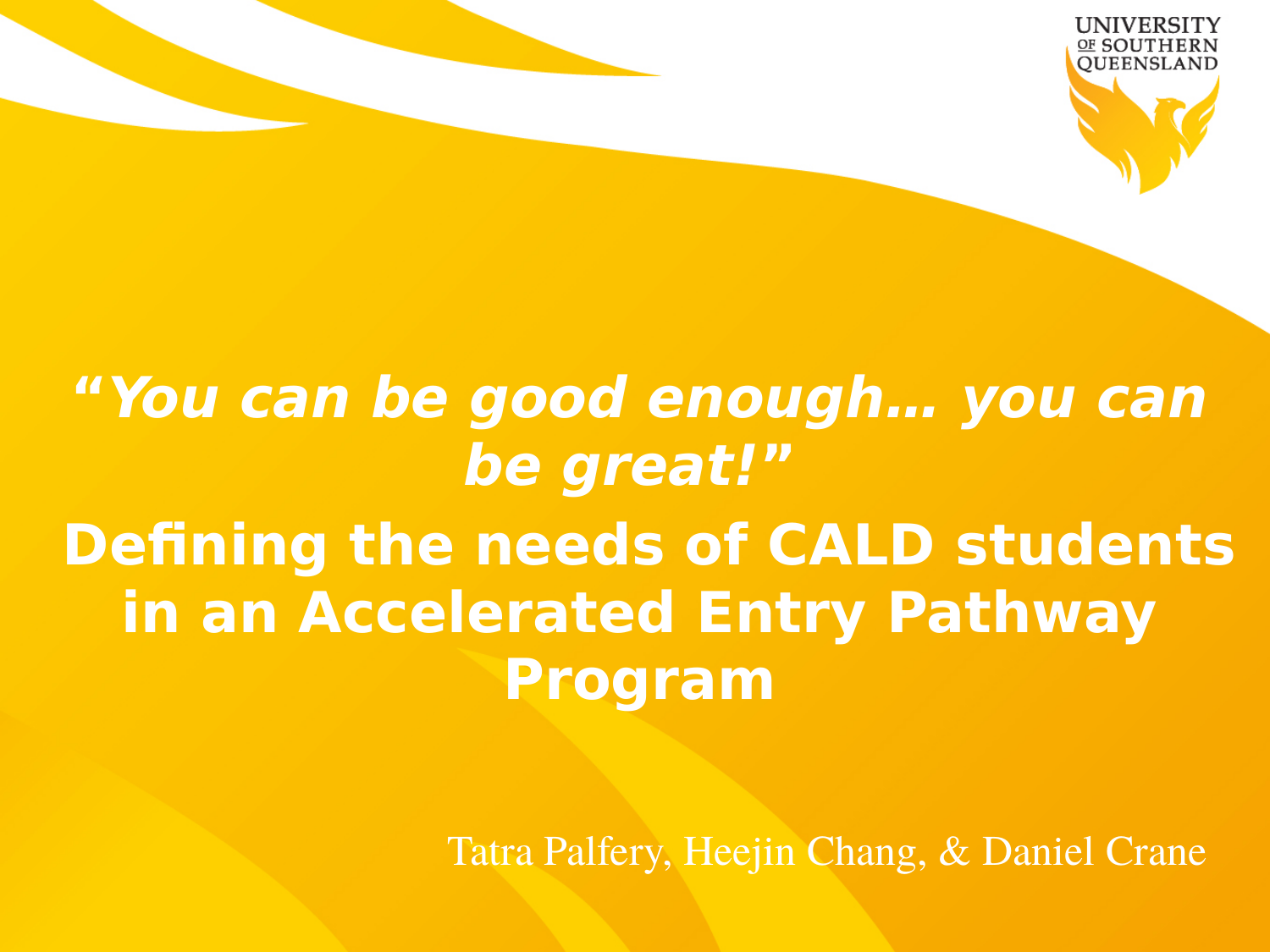

“You can be good enough… you can be great!”
 Defining the needs of CALD students in an Accelerated Entry Pathway Program

#

Tatra Palfery, Heejin Chang, & Daniel Crane